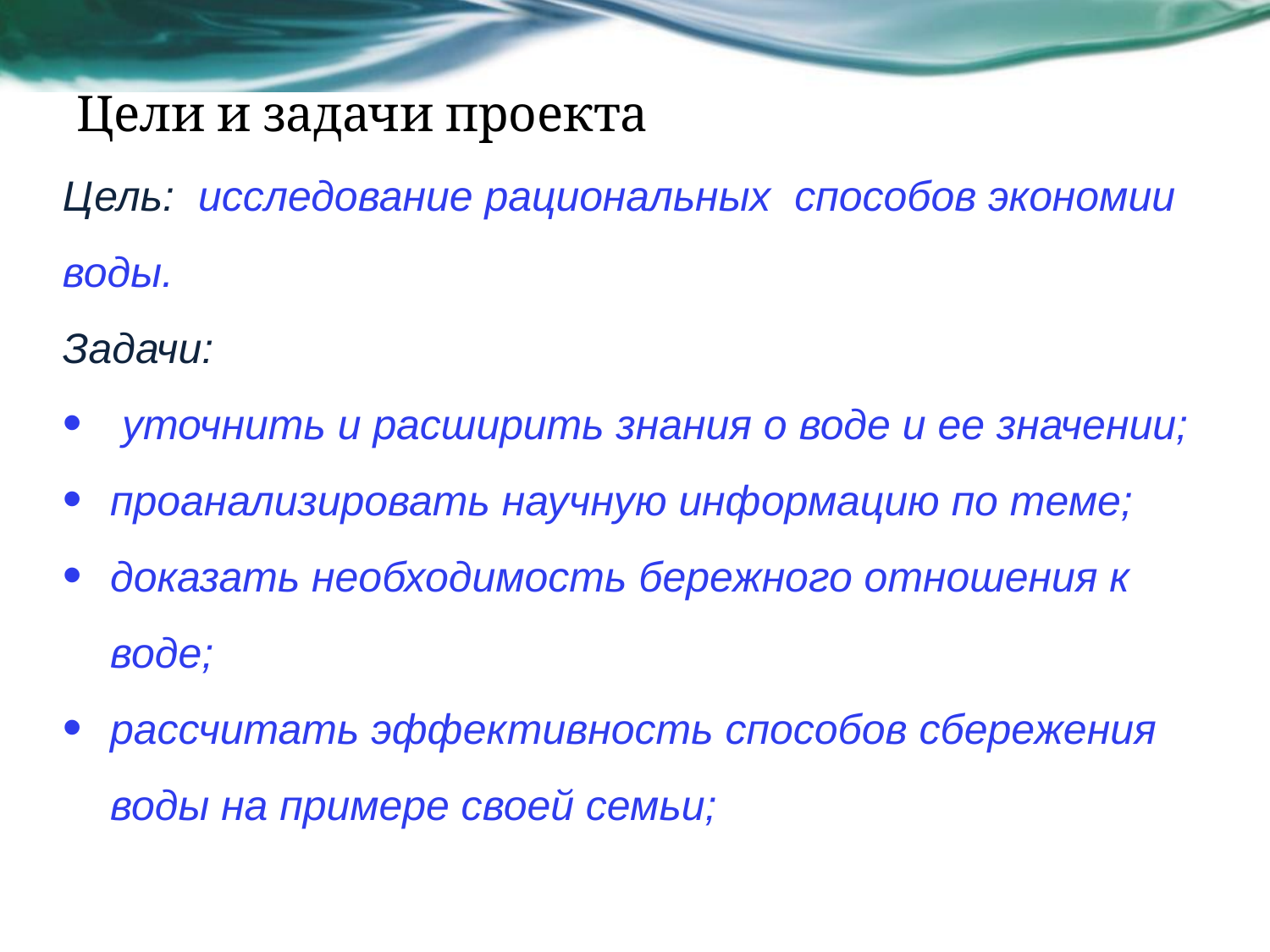

# Цели и задачи проекта

Цель:  исследование рациональных  способов экономии воды.
Задачи:
 уточнить и расширить знания о воде и ее значении;
проанализировать научную информацию по теме;
доказать необходимость бережного отношения к воде;
рассчитать эффективность способов сбережения воды на примере своей семьи;